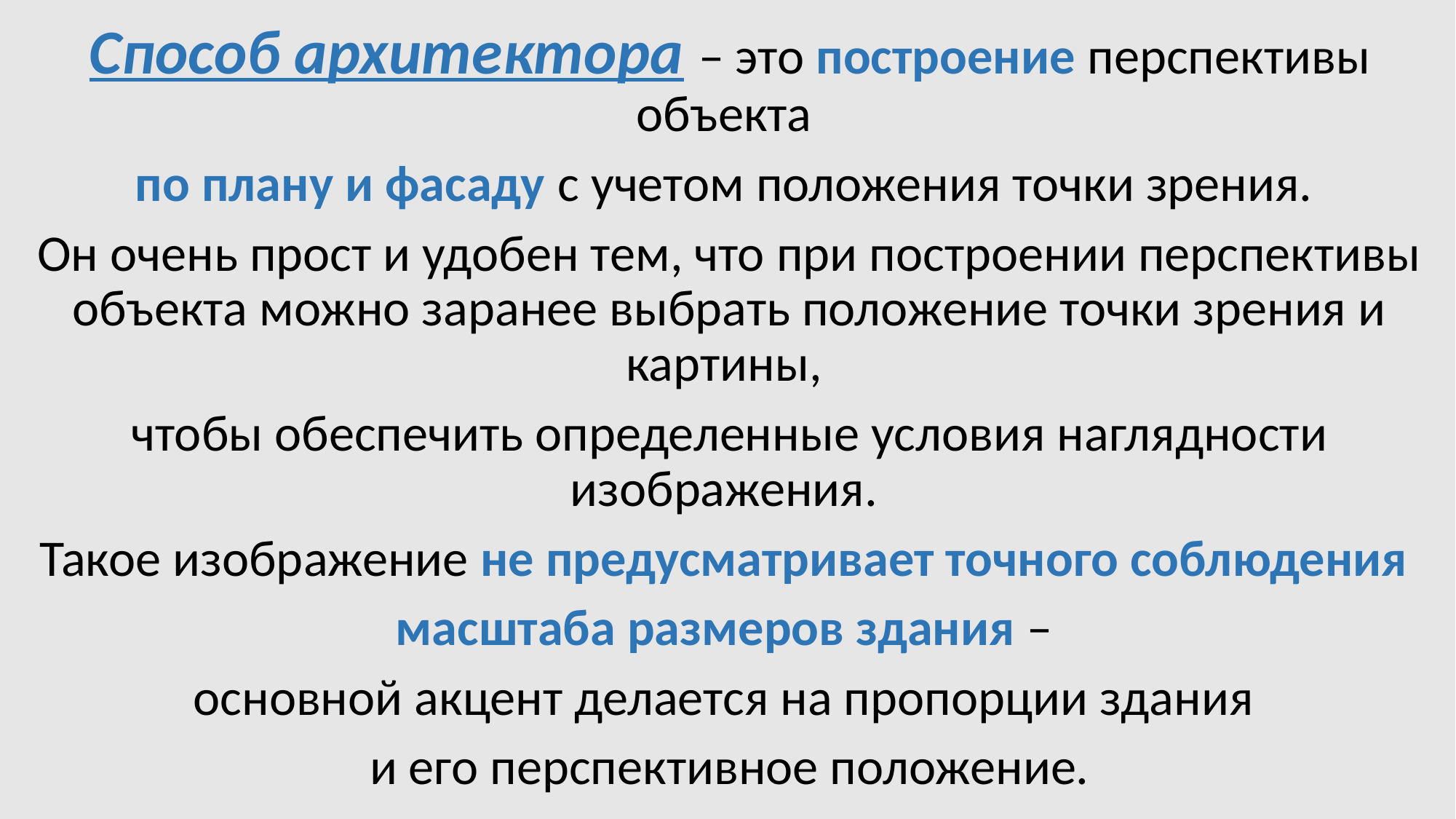

Способ архитектора – это построение перспективы объекта
по плану и фасаду с учетом положения точки зрения.
Он очень прост и удобен тем, что при построении перспективы объекта можно заранее выбрать положение точки зрения и картины,
чтобы обеспечить определенные условия наглядности изображения.
Такое изображение не предусматривает точного соблюдения
масштаба размеров здания –
основной акцент делается на пропорции здания
и его перспективное положение.